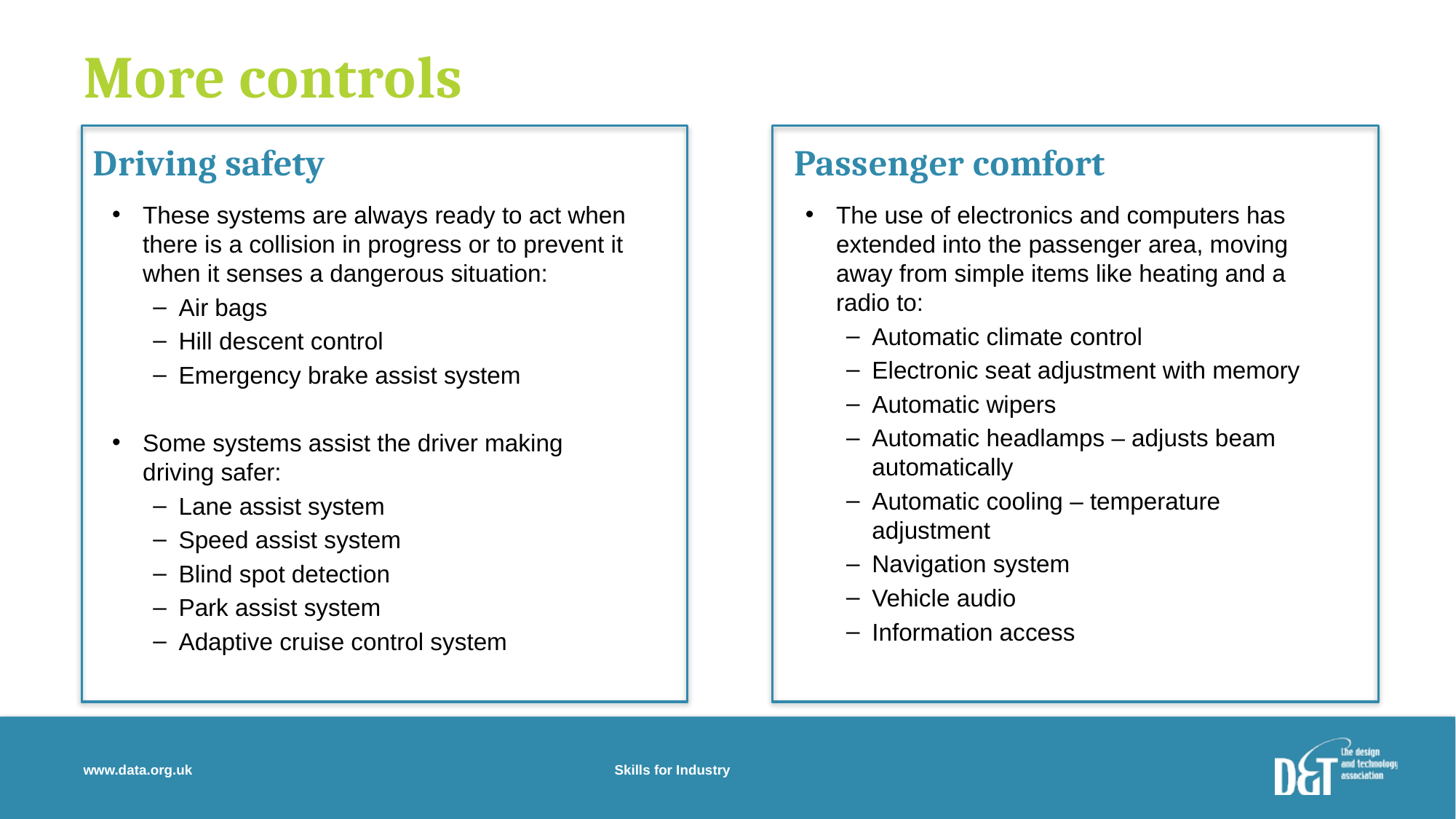

# More controls

Driving safety
Passenger comfort
These systems are always ready to act when there is a collision in progress or to prevent it when it senses a dangerous situation:
Air bags
Hill descent control
Emergency brake assist system

Some systems assist the driver making driving safer:
Lane assist system
Speed assist system
Blind spot detection
Park assist system
Adaptive cruise control system

The use of electronics and computers has extended into the passenger area, moving away from simple items like heating and a radio to:
Automatic climate control
Electronic seat adjustment with memory
Automatic wipers
Automatic headlamps – adjusts beam automatically
Automatic cooling – temperature adjustment
Navigation system
Vehicle audio
Information access